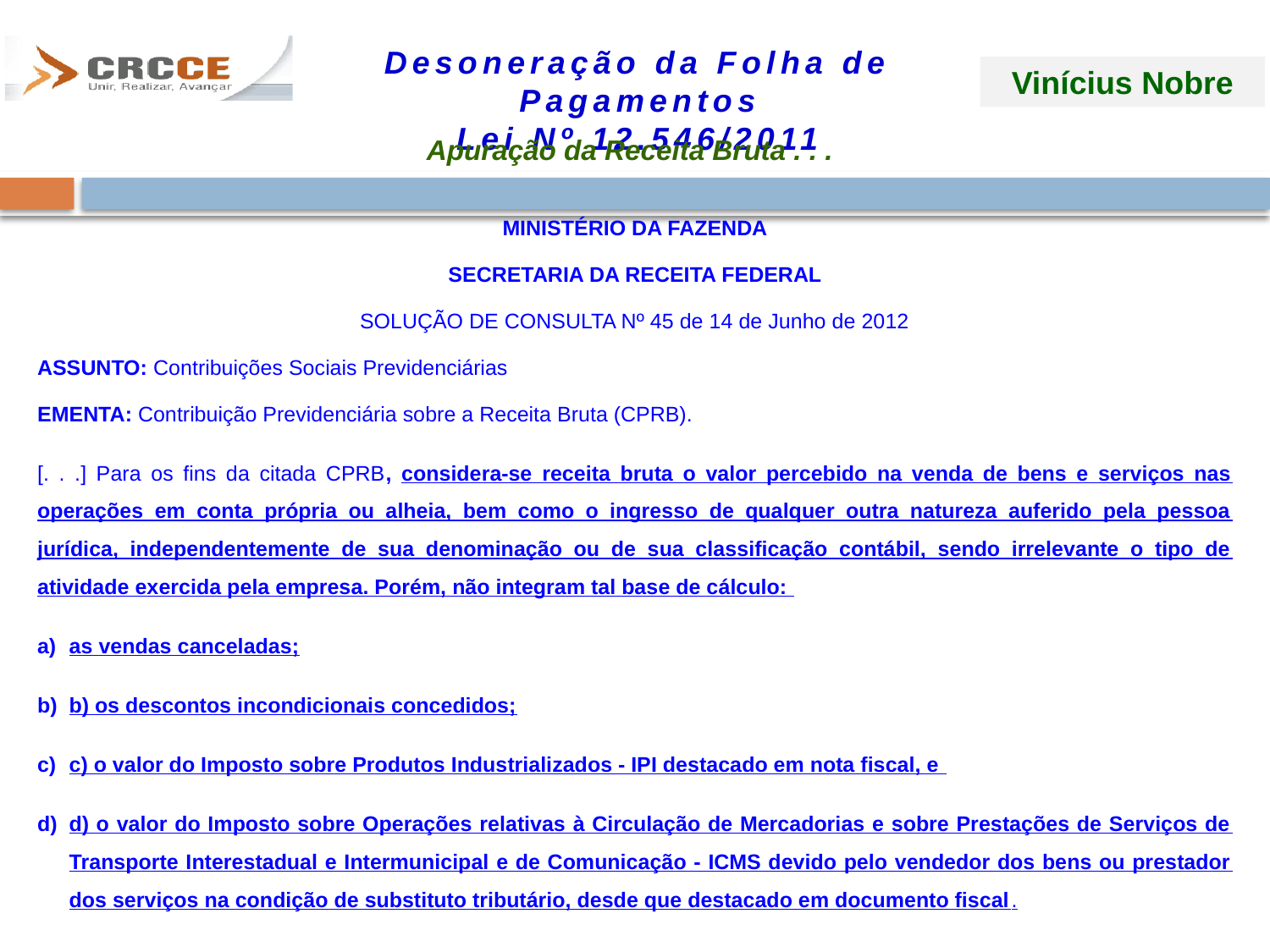

Apuração da Receita Bruta . . .
MINISTÉRIO DA FAZENDA
SECRETARIA DA RECEITA FEDERAL
SOLUÇÃO DE CONSULTA Nº 45 de 14 de Junho de 2012
ASSUNTO: Contribuições Sociais Previdenciárias
EMENTA: Contribuição Previdenciária sobre a Receita Bruta (CPRB).
[. . .] Para os fins da citada CPRB, considera-se receita bruta o valor percebido na venda de bens e serviços nas operações em conta própria ou alheia, bem como o ingresso de qualquer outra natureza auferido pela pessoa jurídica, independentemente de sua denominação ou de sua classificação contábil, sendo irrelevante o tipo de atividade exercida pela empresa. Porém, não integram tal base de cálculo:
as vendas canceladas;
b) os descontos incondicionais concedidos;
c) o valor do Imposto sobre Produtos Industrializados - IPI destacado em nota fiscal, e
d) o valor do Imposto sobre Operações relativas à Circulação de Mercadorias e sobre Prestações de Serviços de Transporte Interestadual e Intermunicipal e de Comunicação - ICMS devido pelo vendedor dos bens ou prestador dos serviços na condição de substituto tributário, desde que destacado em documento fiscal.